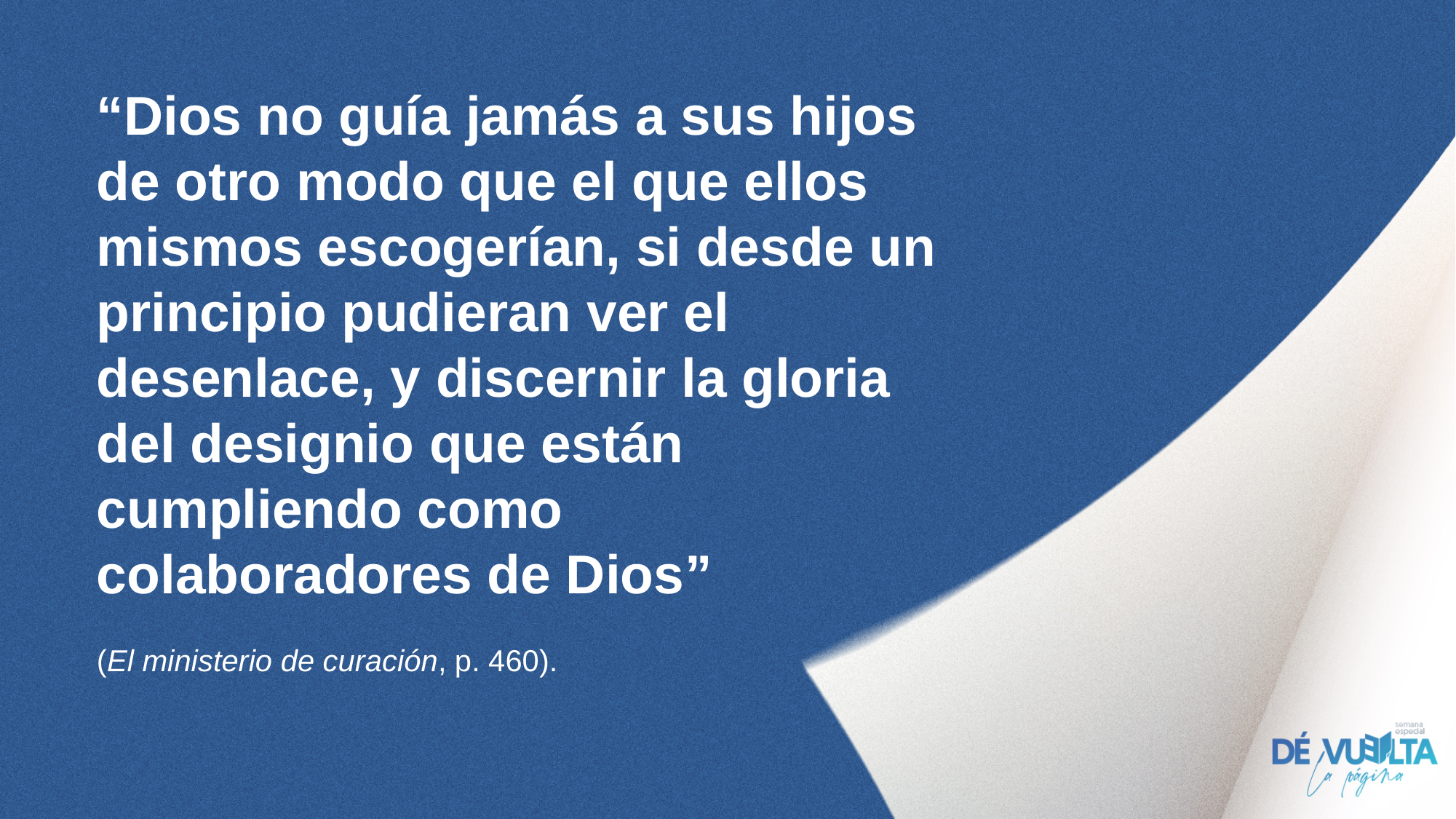

“Dios no guía jamás a sus hijos de otro modo que el que ellos mismos escogerían, si desde un principio pudieran ver el desenlace, y discernir la gloria del designio que están cumpliendo como colaboradores de Dios”
(El ministerio de curación, p. 460).